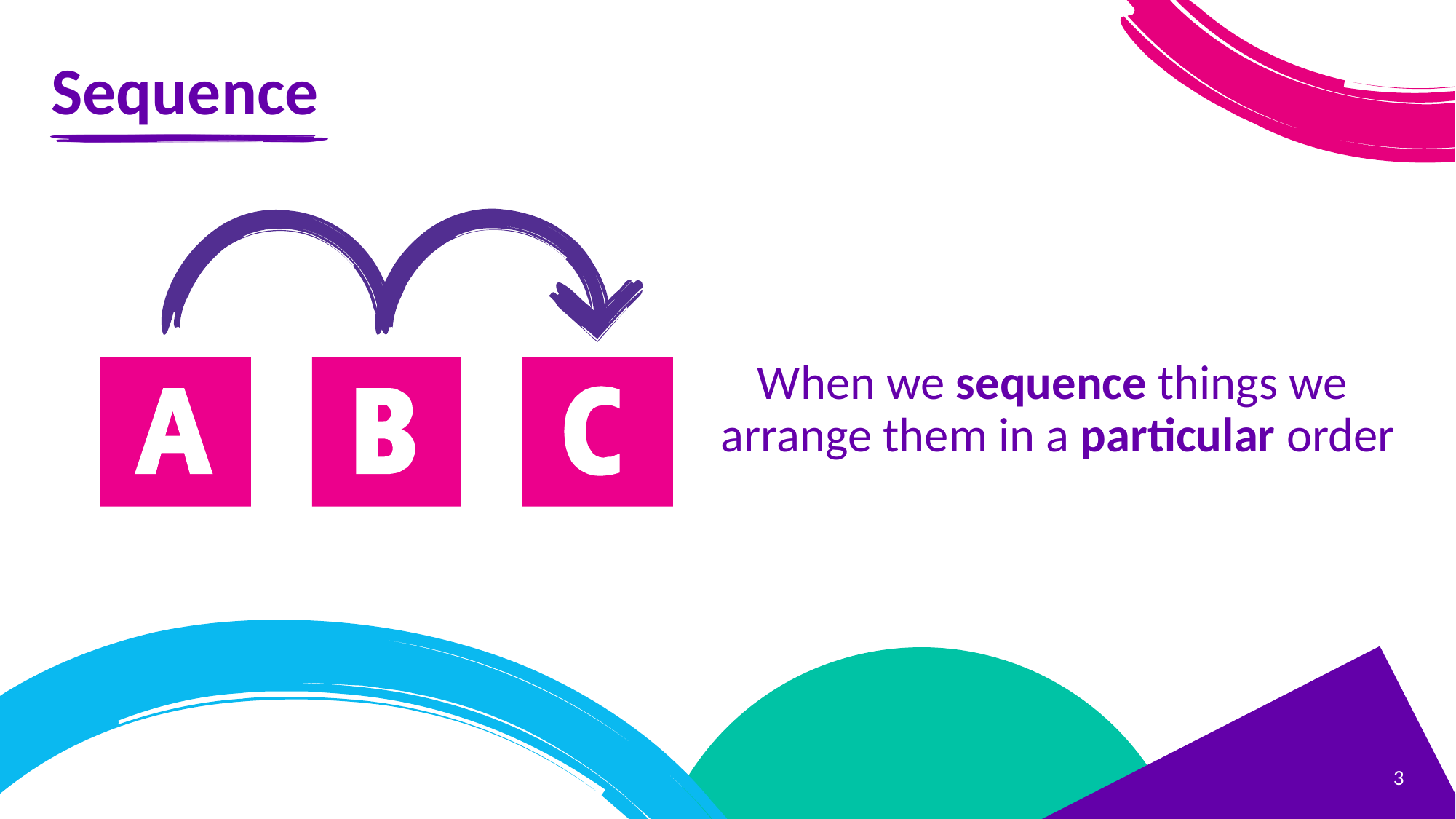

# Sequence

When we sequence things we
arrange them in a particular order
3